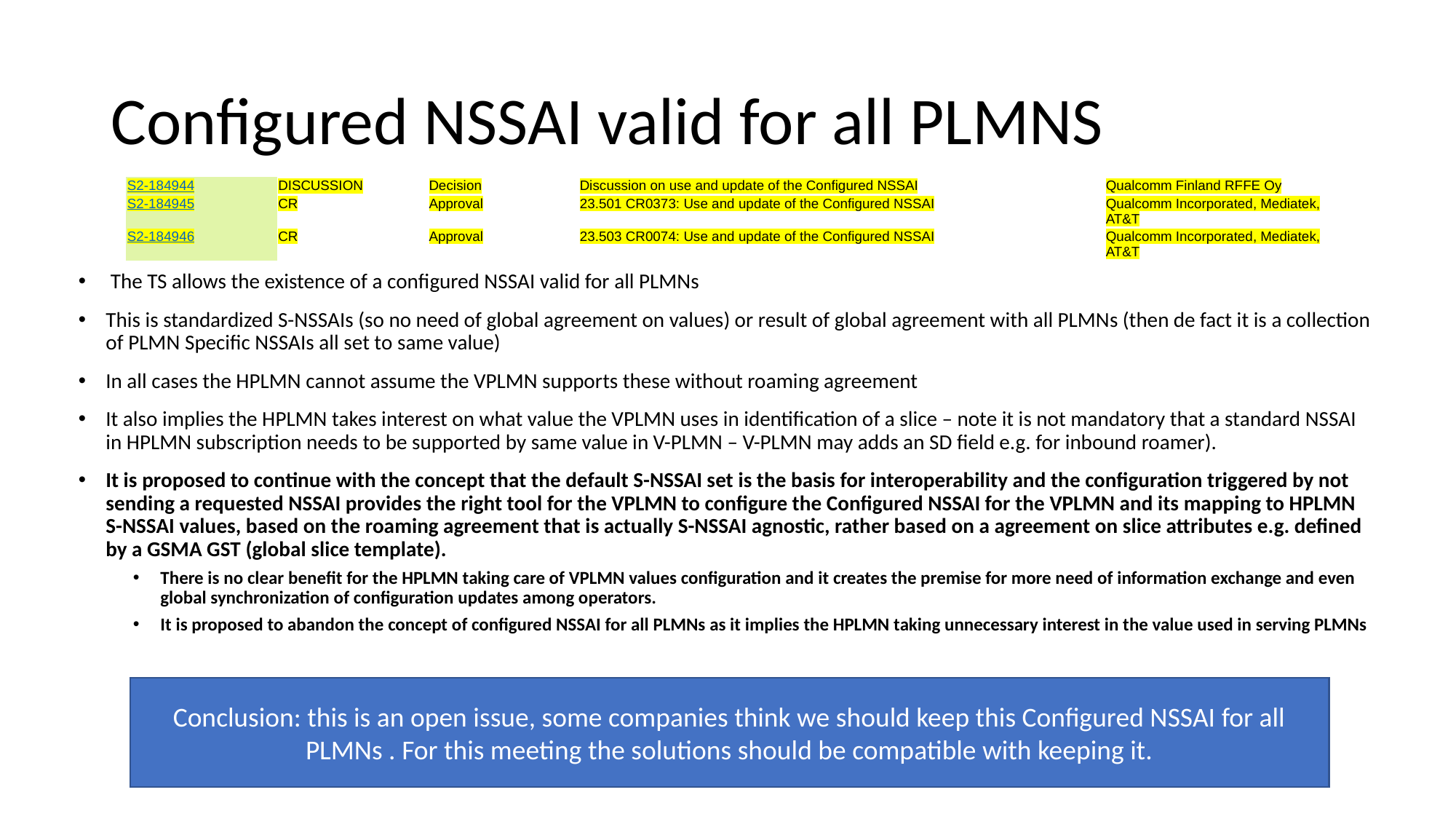

# Configured NSSAI valid for all PLMNS
| S2-184944 | DISCUSSION | Decision | Discussion on use and update of the Configured NSSAI | Qualcomm Finland RFFE Oy |
| --- | --- | --- | --- | --- |
| S2-184945 | CR | Approval | 23.501 CR0373: Use and update of the Configured NSSAI | Qualcomm Incorporated, Mediatek, AT&T |
| S2-184946 | CR | Approval | 23.503 CR0074: Use and update of the Configured NSSAI | Qualcomm Incorporated, Mediatek, AT&T |
 The TS allows the existence of a configured NSSAI valid for all PLMNs
This is standardized S-NSSAIs (so no need of global agreement on values) or result of global agreement with all PLMNs (then de fact it is a collection of PLMN Specific NSSAIs all set to same value)
In all cases the HPLMN cannot assume the VPLMN supports these without roaming agreement
It also implies the HPLMN takes interest on what value the VPLMN uses in identification of a slice – note it is not mandatory that a standard NSSAI in HPLMN subscription needs to be supported by same value in V-PLMN – V-PLMN may adds an SD field e.g. for inbound roamer).
It is proposed to continue with the concept that the default S-NSSAI set is the basis for interoperability and the configuration triggered by not sending a requested NSSAI provides the right tool for the VPLMN to configure the Configured NSSAI for the VPLMN and its mapping to HPLMN S-NSSAI values, based on the roaming agreement that is actually S-NSSAI agnostic, rather based on a agreement on slice attributes e.g. defined by a GSMA GST (global slice template).
There is no clear benefit for the HPLMN taking care of VPLMN values configuration and it creates the premise for more need of information exchange and even global synchronization of configuration updates among operators.
It is proposed to abandon the concept of configured NSSAI for all PLMNs as it implies the HPLMN taking unnecessary interest in the value used in serving PLMNs

Conclusion: this is an open issue, some companies think we should keep this Configured NSSAI for all PLMNs . For this meeting the solutions should be compatible with keeping it.